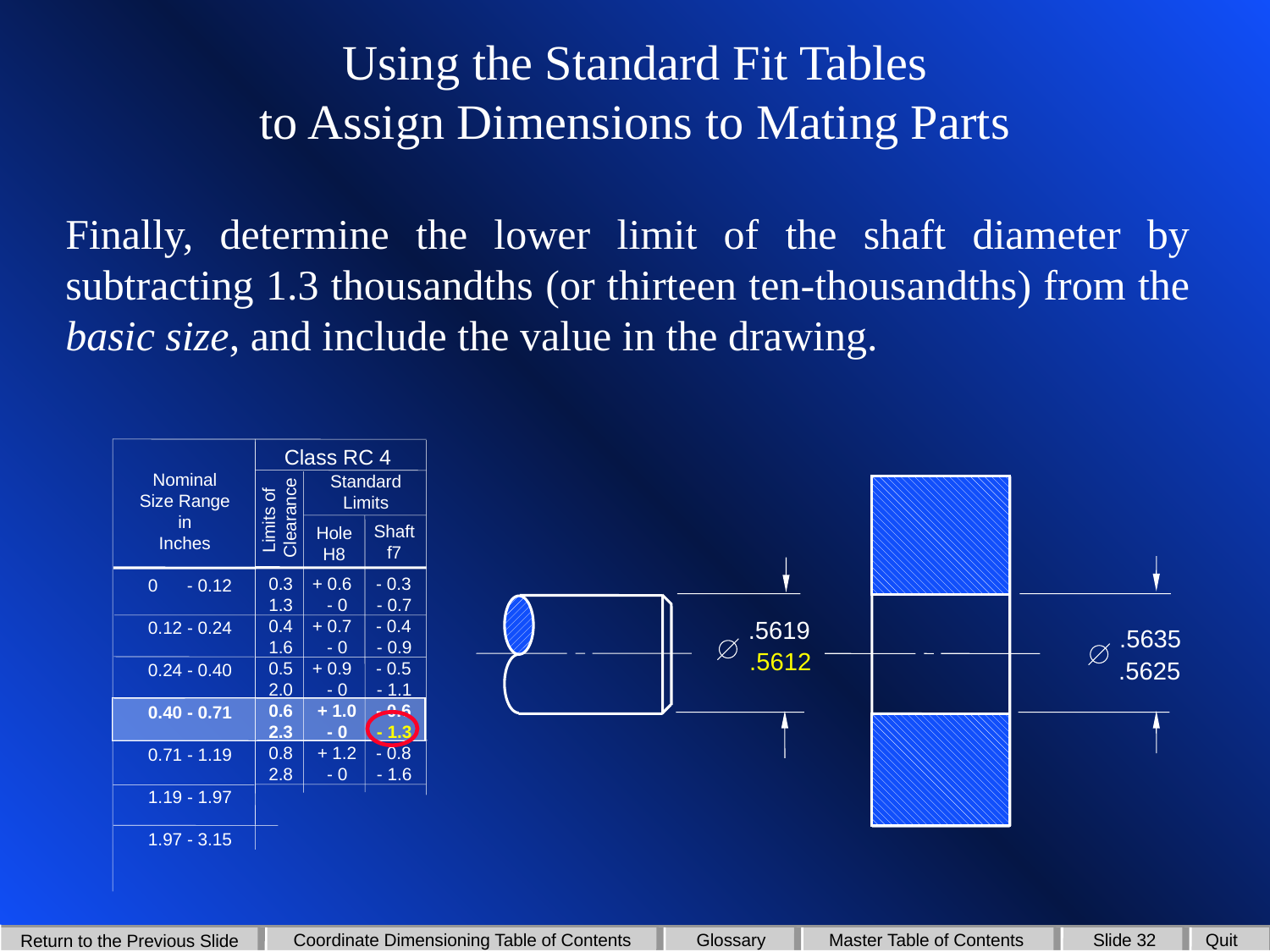

# Using the Standard Fit Tables to Assign Dimensions to Mating Parts
Finally, determine the lower limit of the shaft diameter by subtracting 1.3 thousandths (or thirteen ten-thousandths) from the basic size, and include the value in the drawing.
Class RC 4

Nominal
Size Range
in
Inches
Standard
Limits

Limits of
Clearance
Shaft
f7
Hole
H8

0.3    + 0.6     - 0.3
1.3       - 0      - 0.7
0.4    + 0.7     - 0.4
1.6       - 0      - 0.9
0.5    + 0.9     - 0.5
2.0       - 0      - 1.1
0.6     + 1.0    - 0.6
2.3       - 0      - 1.3
0.8     + 1.2    - 0.8
2.8       - 0      - 1.6

0      - 0.12

0.12 - 0.24

0.24 - 0.40

0.40 - 0.71

0.71 - 1.19

1.19 - 1.97

1.97 - 3.15

.5619

.5635

.5612

.5625